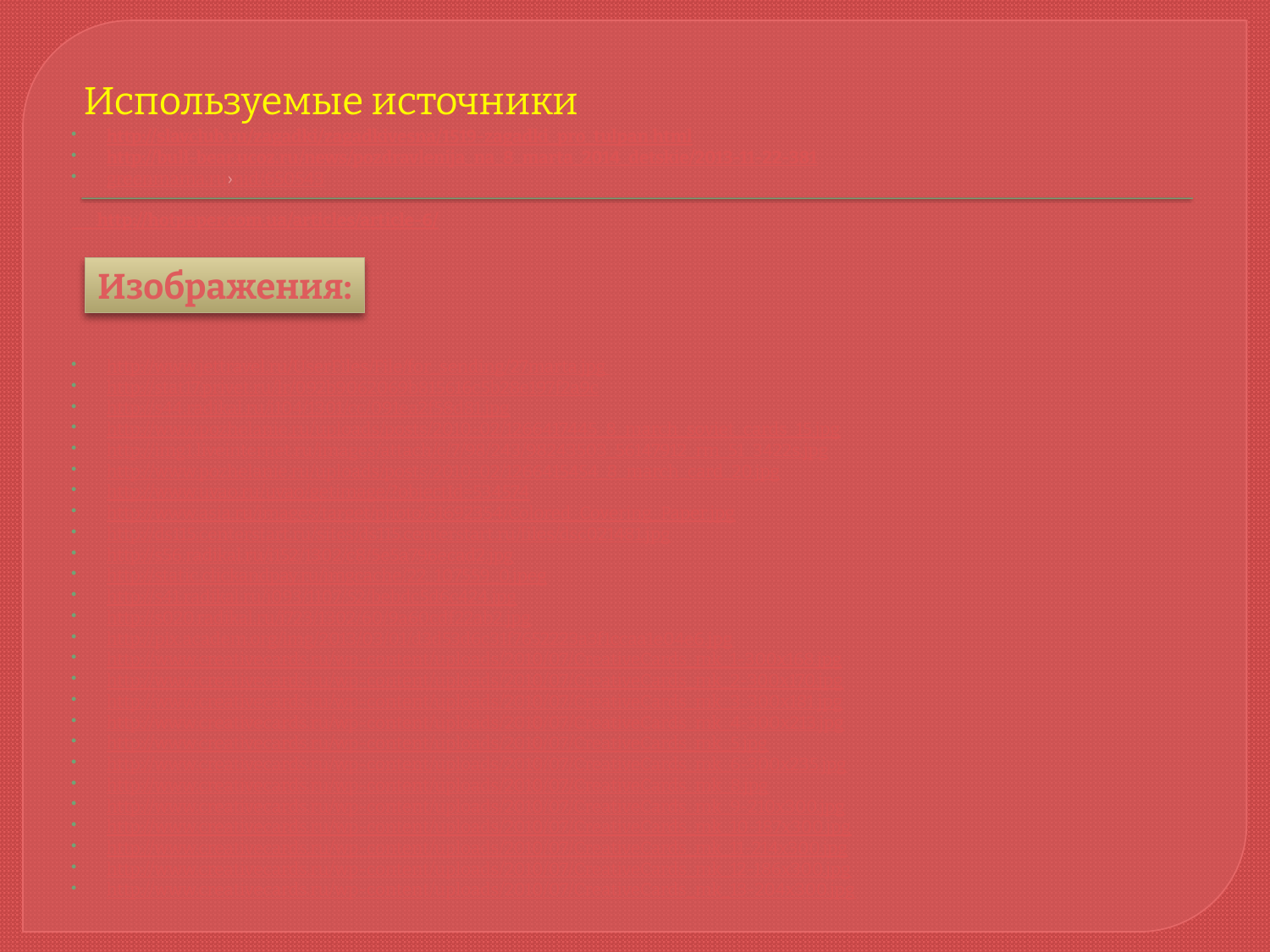

# Используемые источники
http://slavclub.ru/zagadki/zagadkivesna/1519-zagadki_pro_tulpan.html
http://bull-bear.ucoz.ru/news/pozdravlenija_na_8_marta_2014_detskie/2013-11-22-381
greenmama.ru›nid/650543

        http://hotpaper.com.ua/articles/article-6/

http://www.jettravel.ru/UserFiles/File/for_sending/27marta.jpg
http://stat17.privet.ru/lr/092b9062069b815616c5b28e197f2a9c
http://s44.radikal.ru/i104/1301/cc/091ea2f58d81.jpg
http://www.pozhelanie.ru/uploads/posts/2010-02/1266417445_8_march_soviet_cards_15.jpg
http://img1.liveinternet.ru/images/attach/c/7/98/243/98243503_56147912_rm_51_3422s.jpg
http://www.pozhelanie.ru/uploads/posts/2010-02/1266415454_8_march_card_20.jpg
http://www.uvao.ru/uvao/getimage/?objectId=534574
http://www.asia.ru/images/target/photo/51692354/Colored_Covering_Paper.jpg
http://ds115.centerstart.ru/sites/ds115.centerstart.ru/files/dsc021481.jpg
http://s56.radikal.ru/i152/1302/c8/5e5a796ecad2.jpg
http://static.clickandpay.ru/imgcache/22_107559_0.jpeg
http://s41.radikal.ru/i093/1107/52/bebdc5d6c424.jpg
http://s020.radikal.ru/i723/1302/60/9a60cdf22ab2.jpg
http://pix.academ.org/img/2013/03/01/d3d53d6c31f7652223a3f1ccaa1e04e6.jpg
http://www.creativecards.ru/wp-content/uploads/2010/07/CreativeCards_mk_1-300x168.jpg
http://www.creativecards.ru/wp-content/uploads/2010/07/CreativeCards_mk_2-300x170.jpg
http://www.creativecards.ru/wp-content/uploads/2010/07/CreativeCards_mk_3-300x181.jpg
http://www.creativecards.ru/wp-content/uploads/2010/07/CreativeCards_mk_4-300x213.jpg
http://www.creativecards.ru/wp-content/uploads/2010/07/CreativeCards_mk_5.jpg
http://www.creativecards.ru/wp-content/uploads/2010/07/CreativeCards_mk_6-300x235.jpg
http://www.creativecards.ru/wp-content/uploads/2010/07/CreativeCards_mk_8.jpg
http://www.creativecards.ru/wp-content/uploads/2010/07/CreativeCards_mk_9-210x300.jpg
http://www.creativecards.ru/wp-content/uploads/2010/07/CreativeCards_mk_10-187x300.jpg
http://www.creativecards.ru/wp-content/uploads/2010/07/CreativeCards_mk_11-214x300.jpg
http://www.creativecards.ru/wp-content/uploads/2010/07/CreativeCards_mk_12-186x300.jpg
http://www.creativecards.ru/wp-content/uploads/2010/07/CreativeCards_mk_13-204x300.jpg

Изображения: